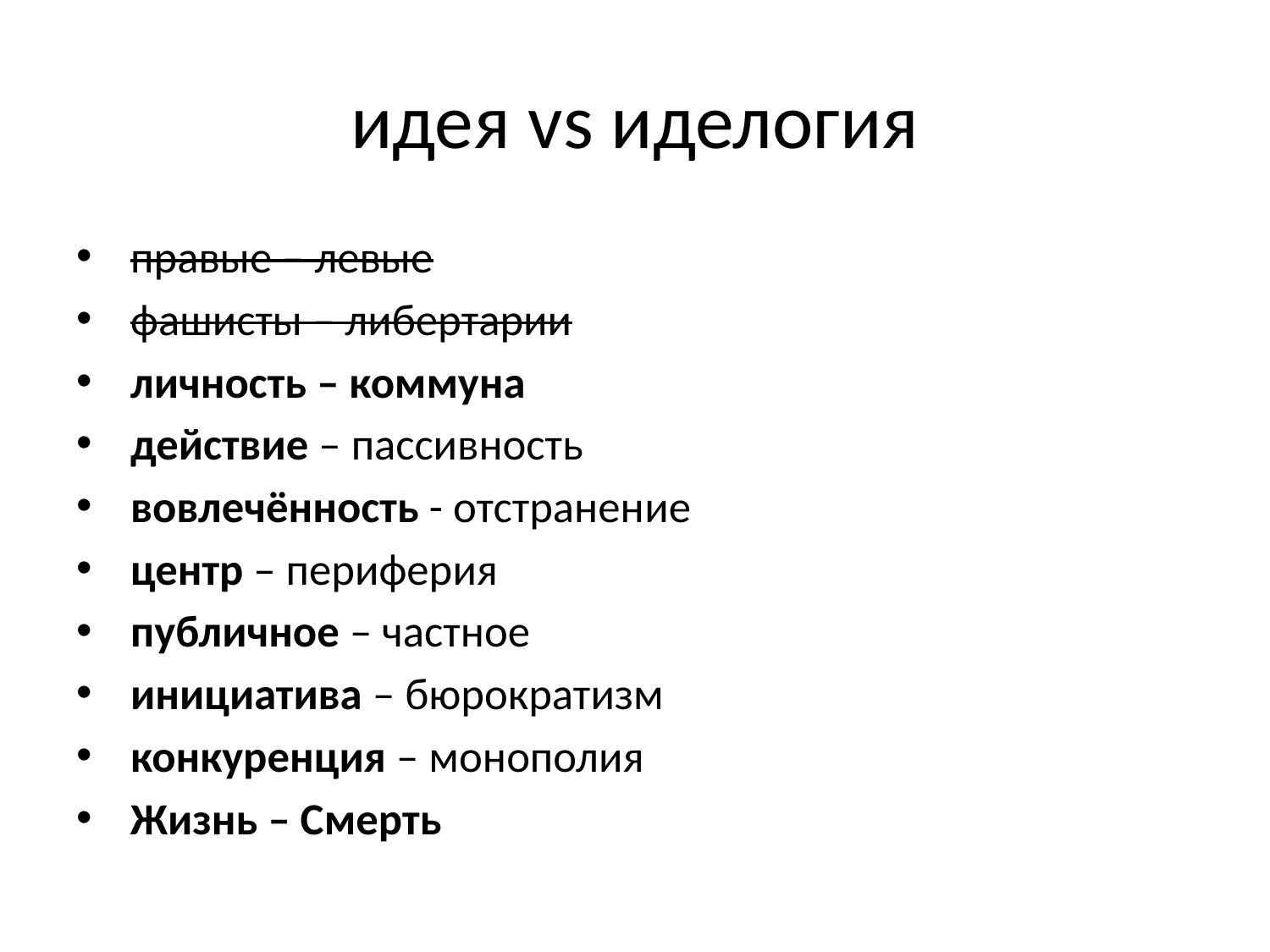

# идея vs иделогия
 правые – левые
 фашисты – либертарии
 личность – коммуна
 действие – пассивность
 вовлечённость - отстранение
 центр – периферия
 публичное – частное
 инициатива – бюрократизм
 конкуренция – монополия
 Жизнь – Смерть